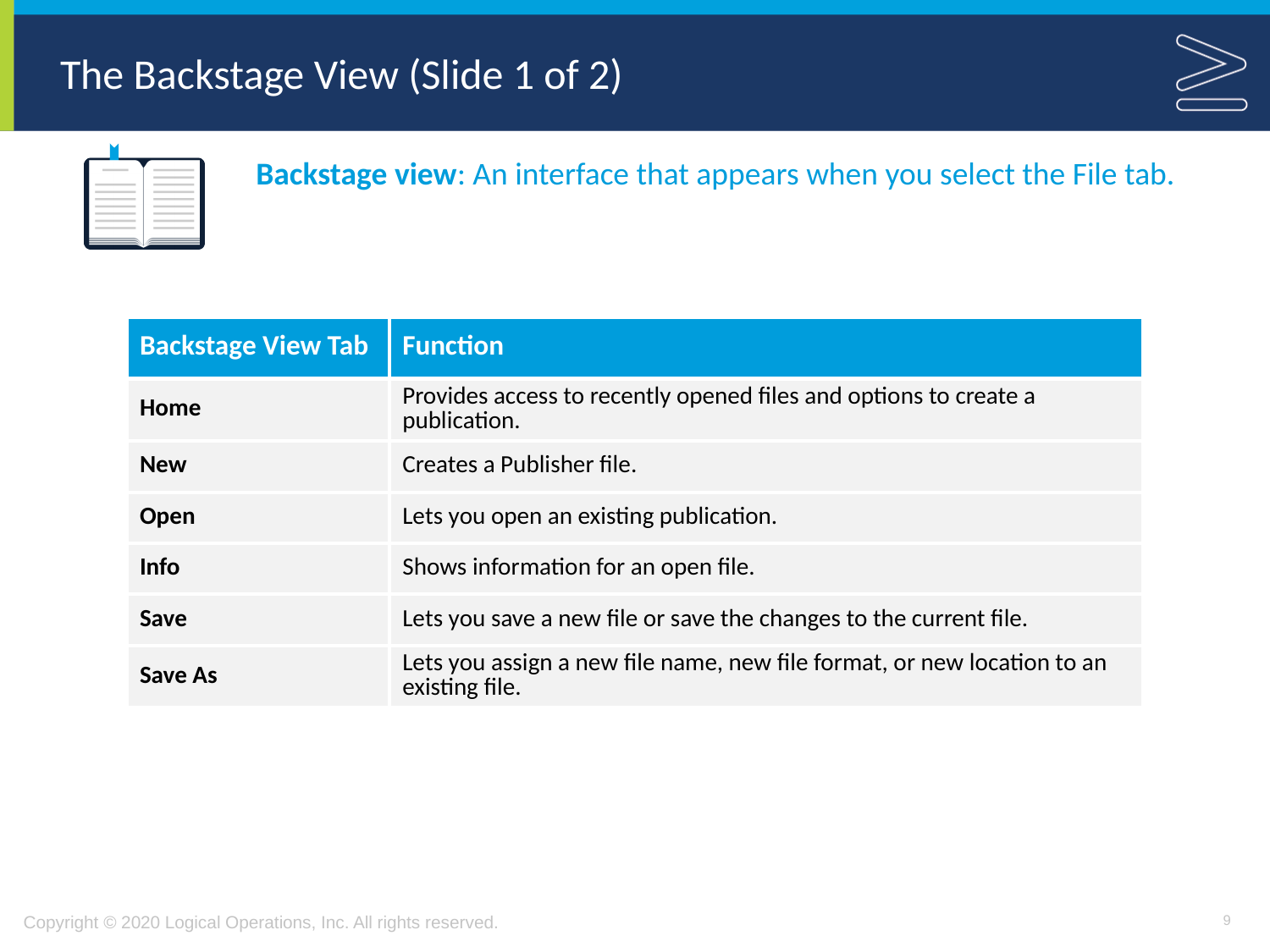

# The Backstage View (Slide 1 of 2)
Backstage view: An interface that appears when you select the File tab.
| Backstage View Tab | Function |
| --- | --- |
| Home | Provides access to recently opened files and options to create a publication. |
| New | Creates a Publisher file. |
| Open | Lets you open an existing publication. |
| Info | Shows information for an open file. |
| Save | Lets you save a new file or save the changes to the current file. |
| Save As | Lets you assign a new file name, new file format, or new location to an existing file. |
9